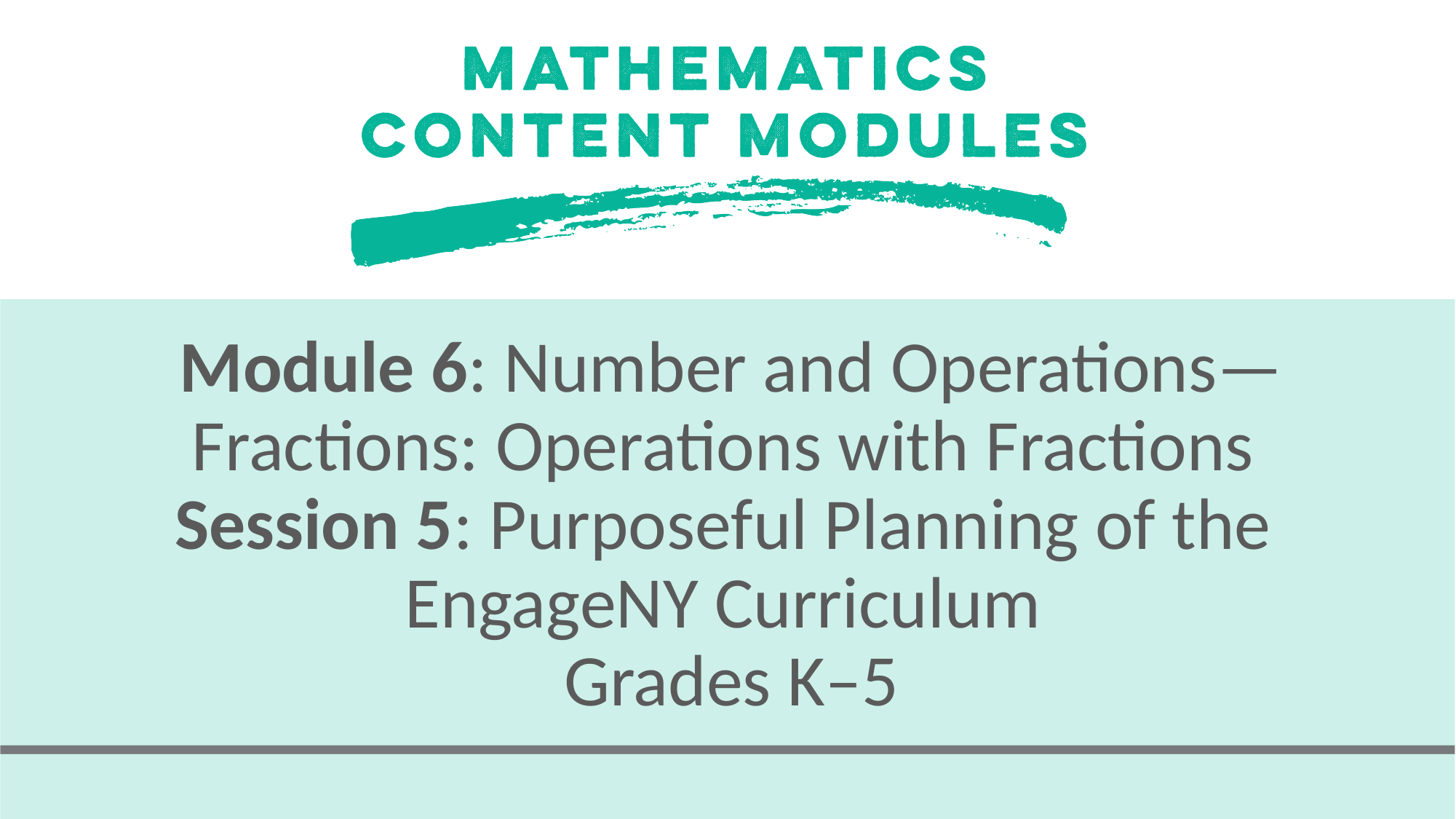

# Module 6: Number and Operations—Fractions: Operations with Fractions Session 5: Purposeful Planning of the EngageNY Curriculum Grades K–5